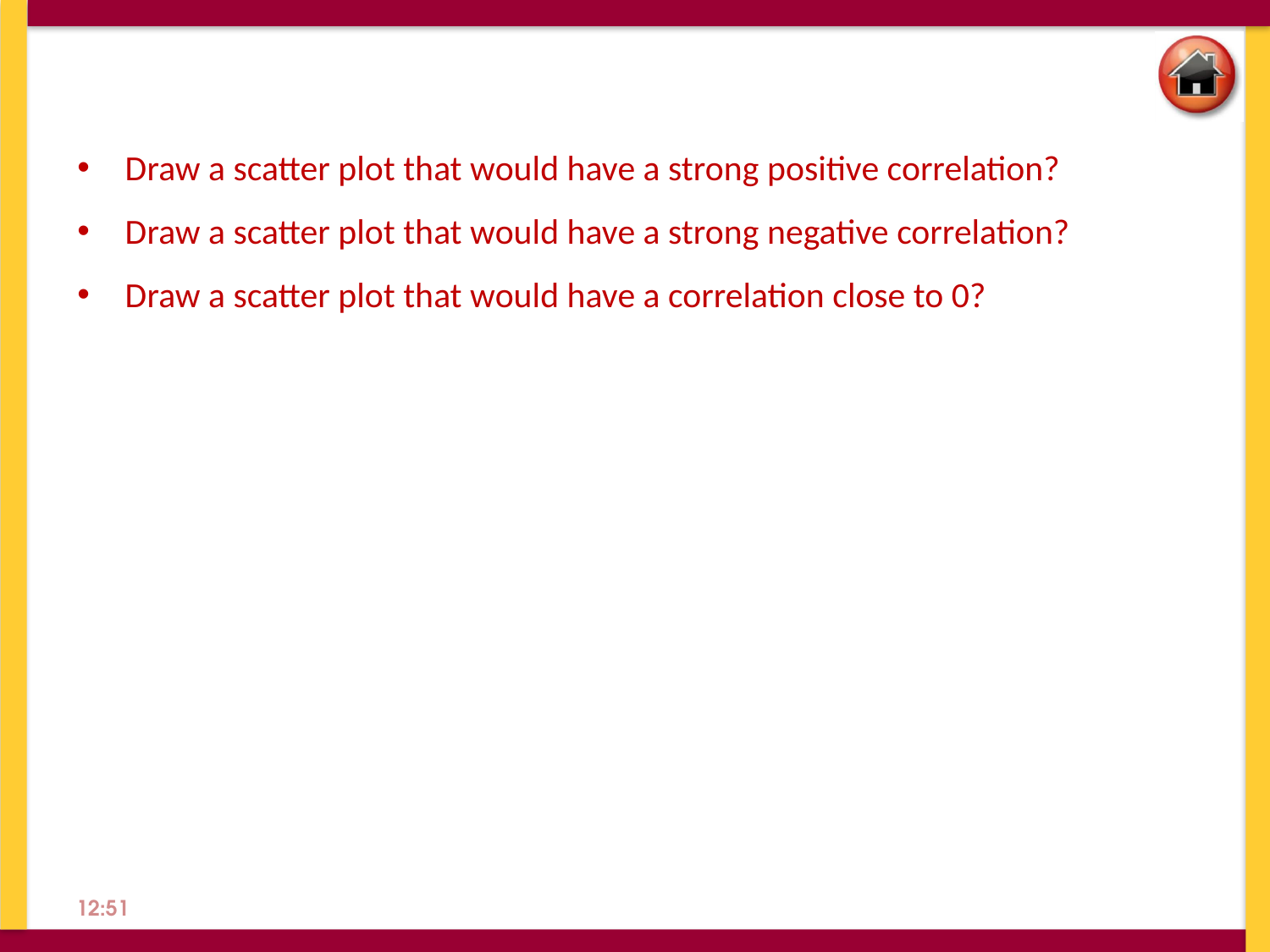

Draw a scatter plot that would have a strong positive correlation?
Draw a scatter plot that would have a strong negative correlation?
Draw a scatter plot that would have a correlation close to 0?
12:51